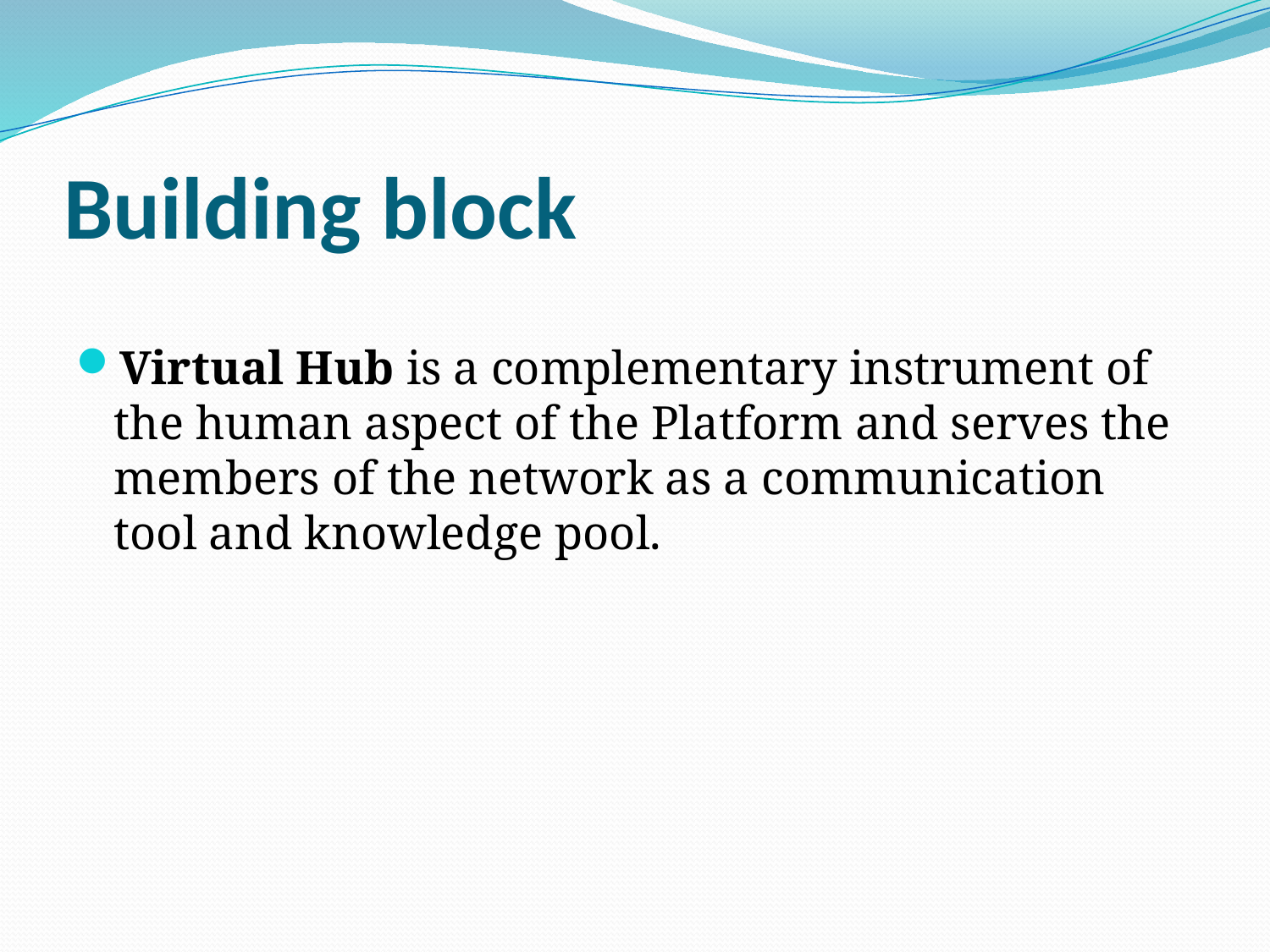

# Building block

Virtual Hub is a complementary instrument of the human aspect of the Platform and serves the members of the network as a communication tool and knowledge pool.